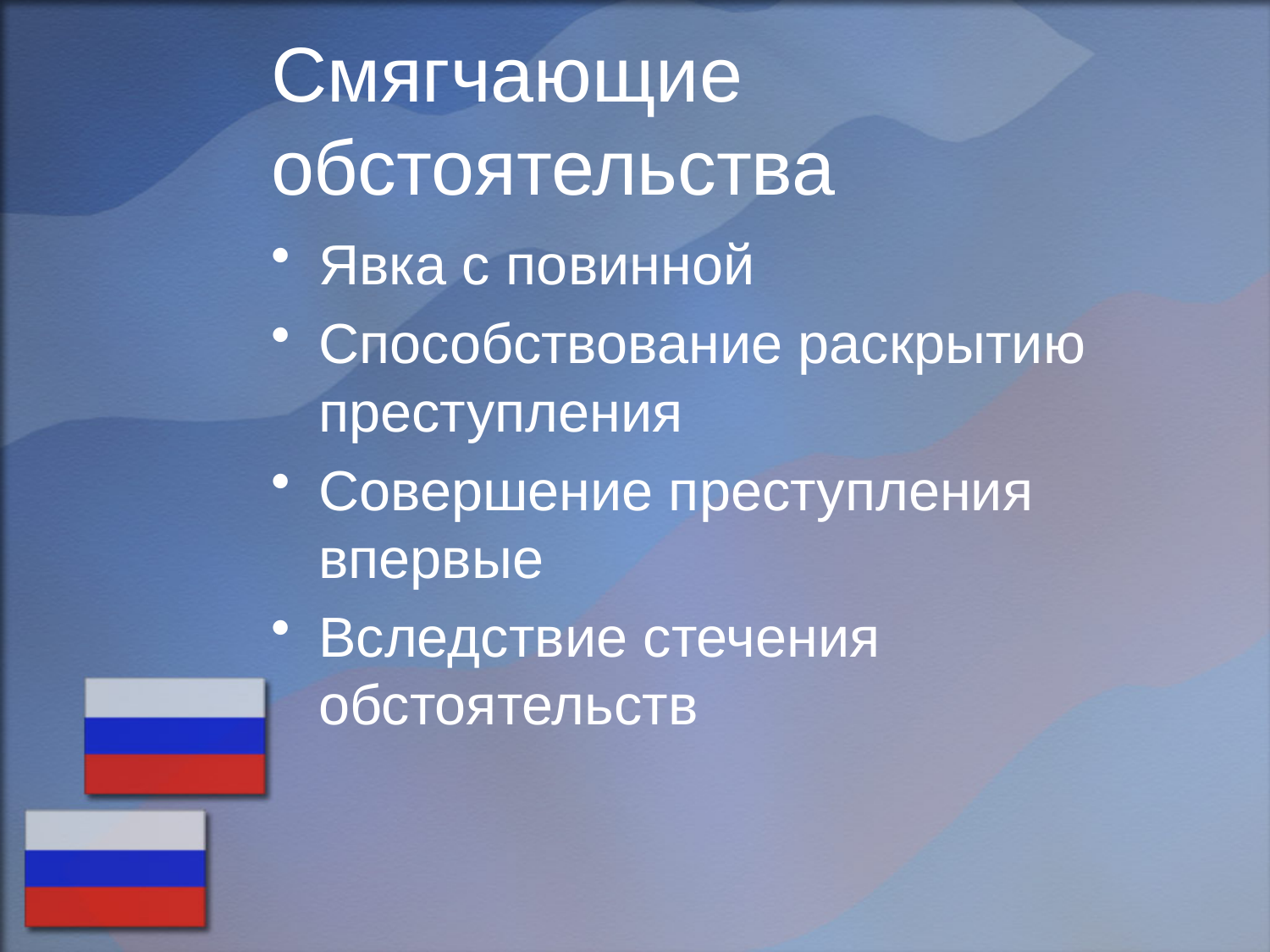

# Смягчающие обстоятельства
Явка с повинной
Способствование раскрытию преступления
Совершение преступления впервые
Вследствие стечения обстоятельств